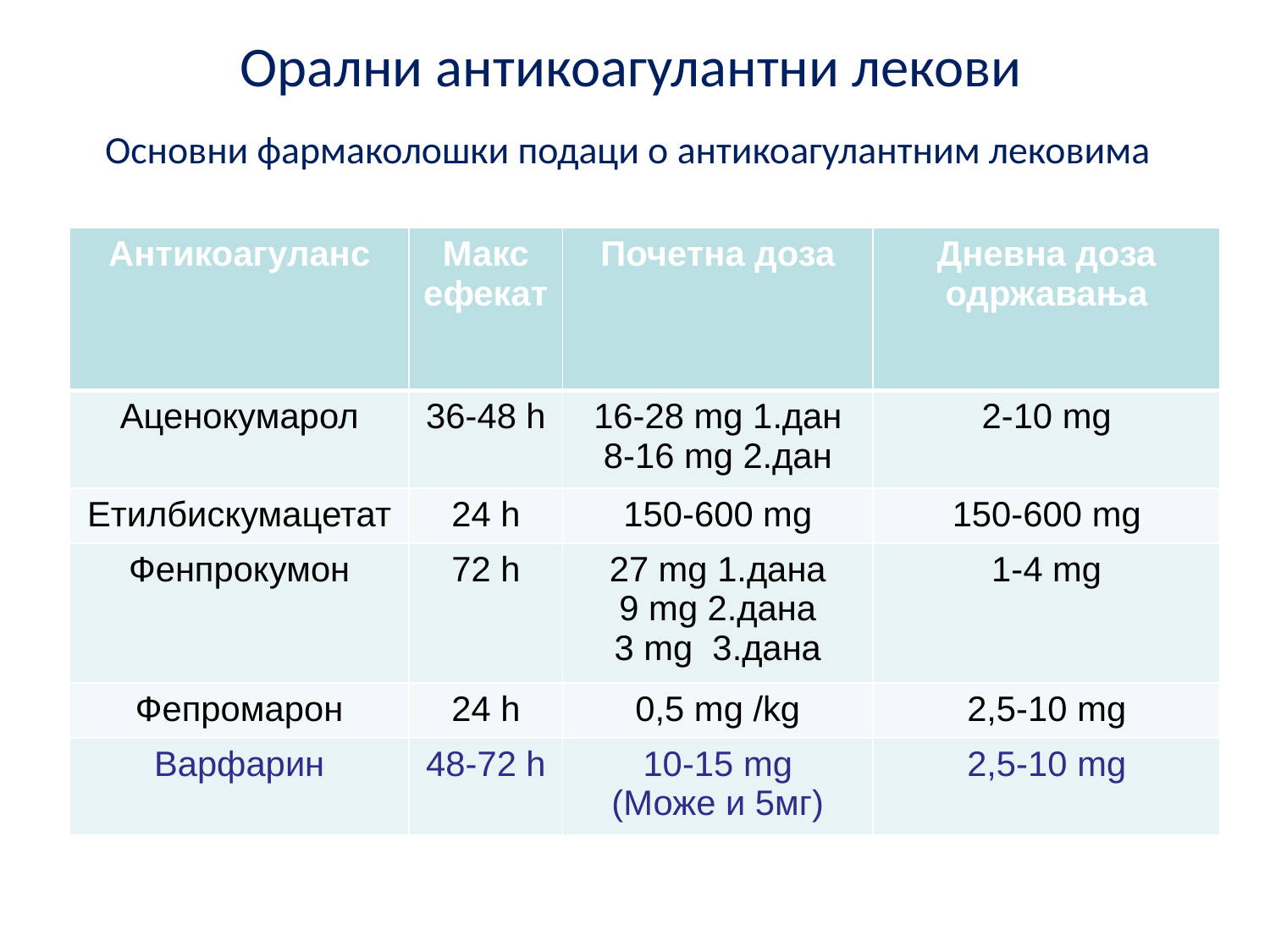

Орални антикоагулантни лекови
Основни фармаколошки подаци о антикоагулантним лековима
| Антикоагуланс | Макс ефекат | Почетна доза | Дневна доза одржавања |
| --- | --- | --- | --- |
| Аценокумарол | 36-48 h | 16-28 mg 1.дан 8-16 mg 2.дан | 2-10 mg |
| Етилбискумацетат | 24 h | 150-600 mg | 150-600 mg |
| Фенпрокумон | 72 h | 27 mg 1.дана 9 mg 2.дана 3 mg 3.дана | 1-4 mg |
| Фепромарон | 24 h | 0,5 mg /kg | 2,5-10 mg |
| Варфарин | 48-72 h | 10-15 mg (Може и 5мг) | 2,5-10 mg |